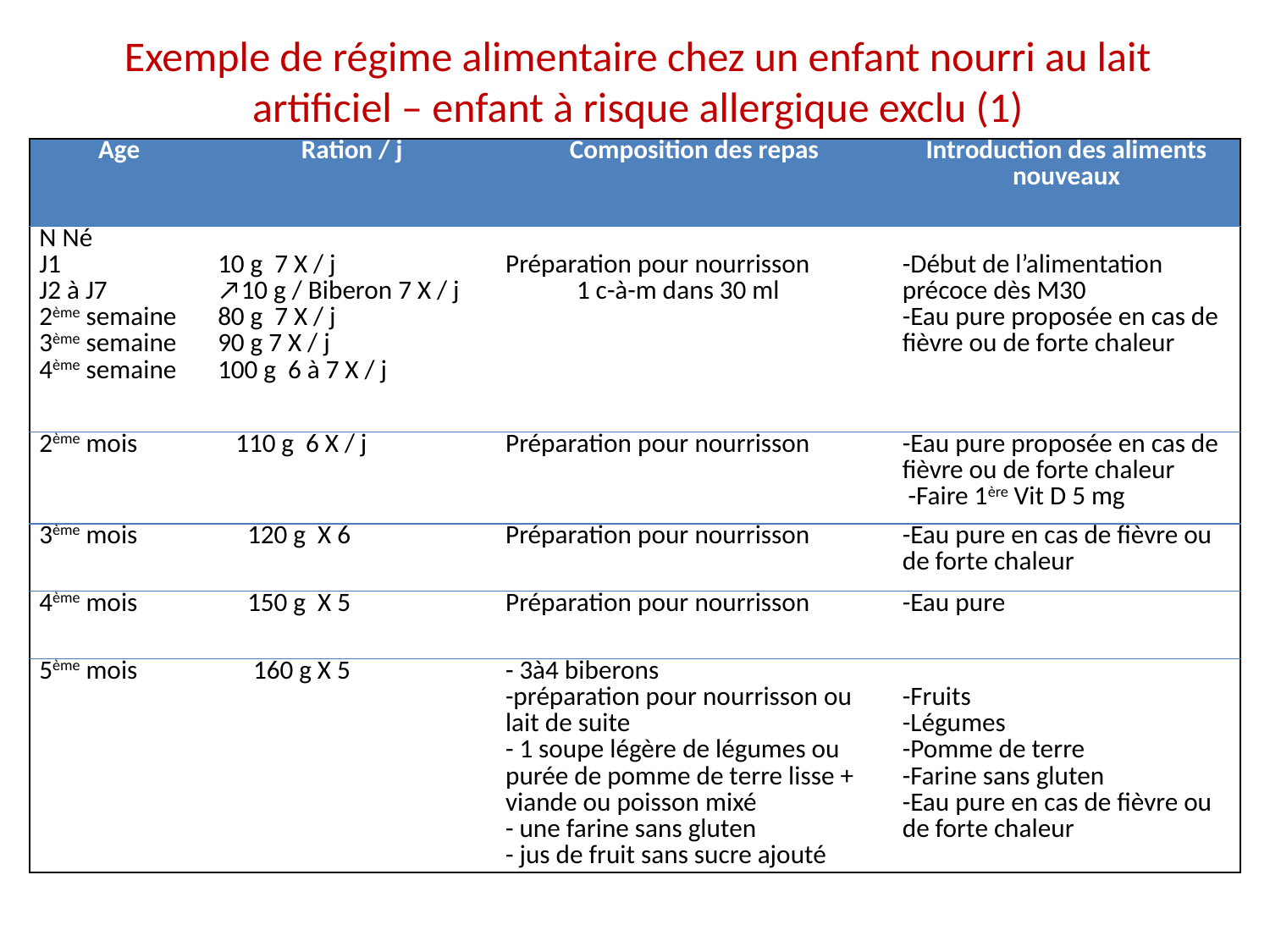

# Exemple de régime alimentaire chez un enfant nourri au lait artificiel – enfant à risque allergique exclu (1)
| Age | Ration / j | Composition des repas | Introduction des aliments nouveaux |
| --- | --- | --- | --- |
| N Né J1 J2 à J7 2ème semaine 3ème semaine 4ème semaine | 10 g 7 X / j ↗10 g / Biberon 7 X / j 80 g 7 X / j 90 g 7 X / j 100 g 6 à 7 X / j | Préparation pour nourrisson 1 c-à-m dans 30 ml | -Début de l’alimentation précoce dès M30 -Eau pure proposée en cas de fièvre ou de forte chaleur |
| 2ème mois | 110 g 6 X / j | Préparation pour nourrisson | -Eau pure proposée en cas de fièvre ou de forte chaleur -Faire 1ère Vit D 5 mg |
| 3ème mois | 120 g X 6 | Préparation pour nourrisson | -Eau pure en cas de fièvre ou de forte chaleur |
| 4ème mois | 150 g X 5 | Préparation pour nourrisson | -Eau pure |
| 5ème mois | 160 g X 5 | - 3à4 biberons -préparation pour nourrisson ou lait de suite - 1 soupe légère de légumes ou purée de pomme de terre lisse + viande ou poisson mixé - une farine sans gluten - jus de fruit sans sucre ajouté | -Fruits -Légumes -Pomme de terre -Farine sans gluten -Eau pure en cas de fièvre ou de forte chaleur |